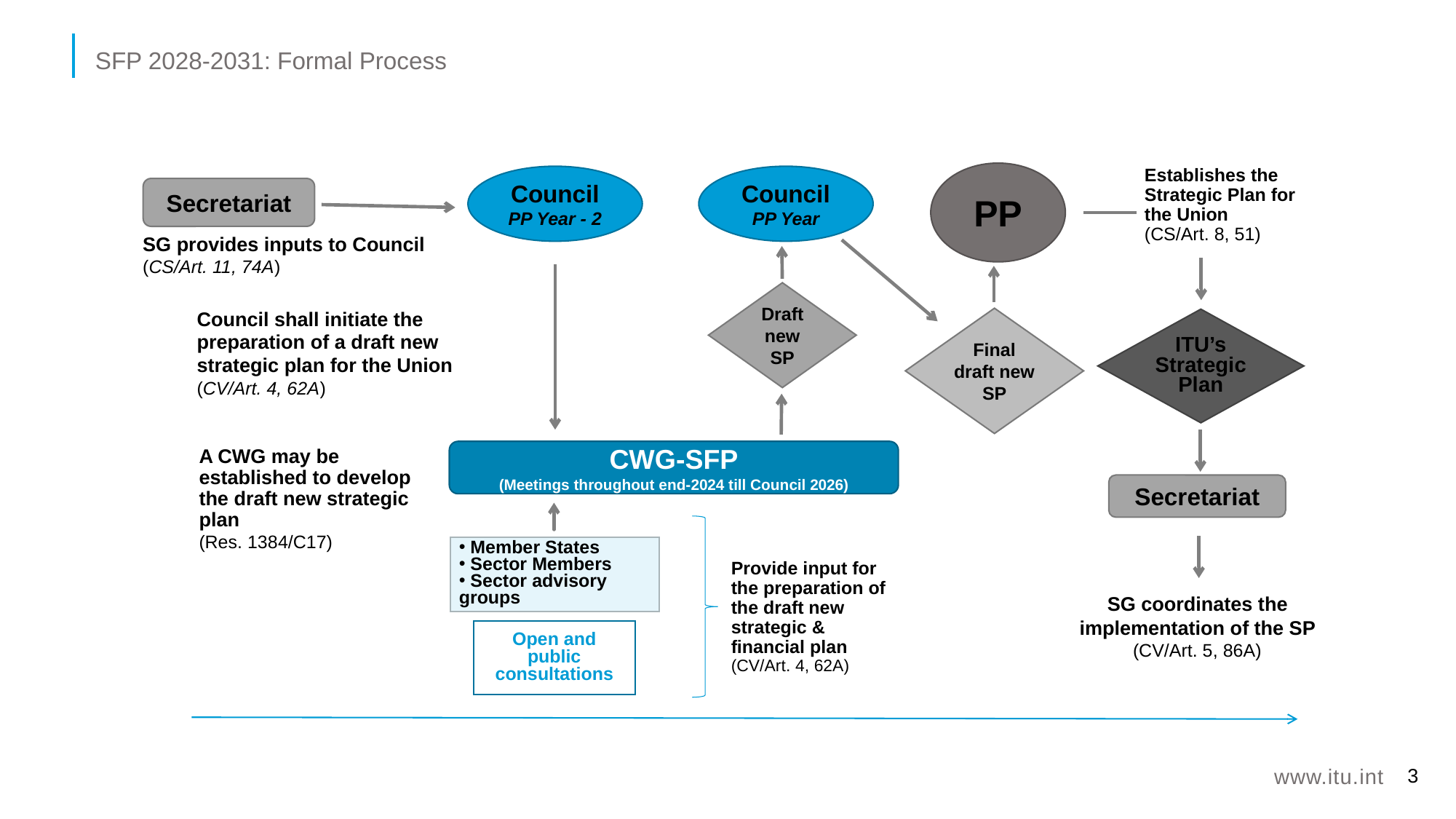

SFP 2028-2031: Formal Process
Establishes the
Strategic Plan for
the Union
(CS/Art. 8, 51)
PP
Council
PP Year
Council
PP Year - 2
Secretariat
SG provides inputs to Council
(CS/Art. 11, 74A)
Draft new
SP
Council shall initiate the preparation of a draft new strategic plan for the Union
(CV/Art. 4, 62A)
Final
draft new
SP
ITU’s Strategic
Plan
A CWG may be established to develop the draft new strategic plan
(Res. 1384/C17)
CWG-SFP
(Meetings throughout end-2024 till Council 2026)
Secretariat
 Member States
 Sector Members
 Sector advisory groups
Provide input for the preparation of the draft new strategic & financial plan
(CV/Art. 4, 62A)
SG coordinates the implementation of the SP
(CV/Art. 5, 86A)
Open and public consultations